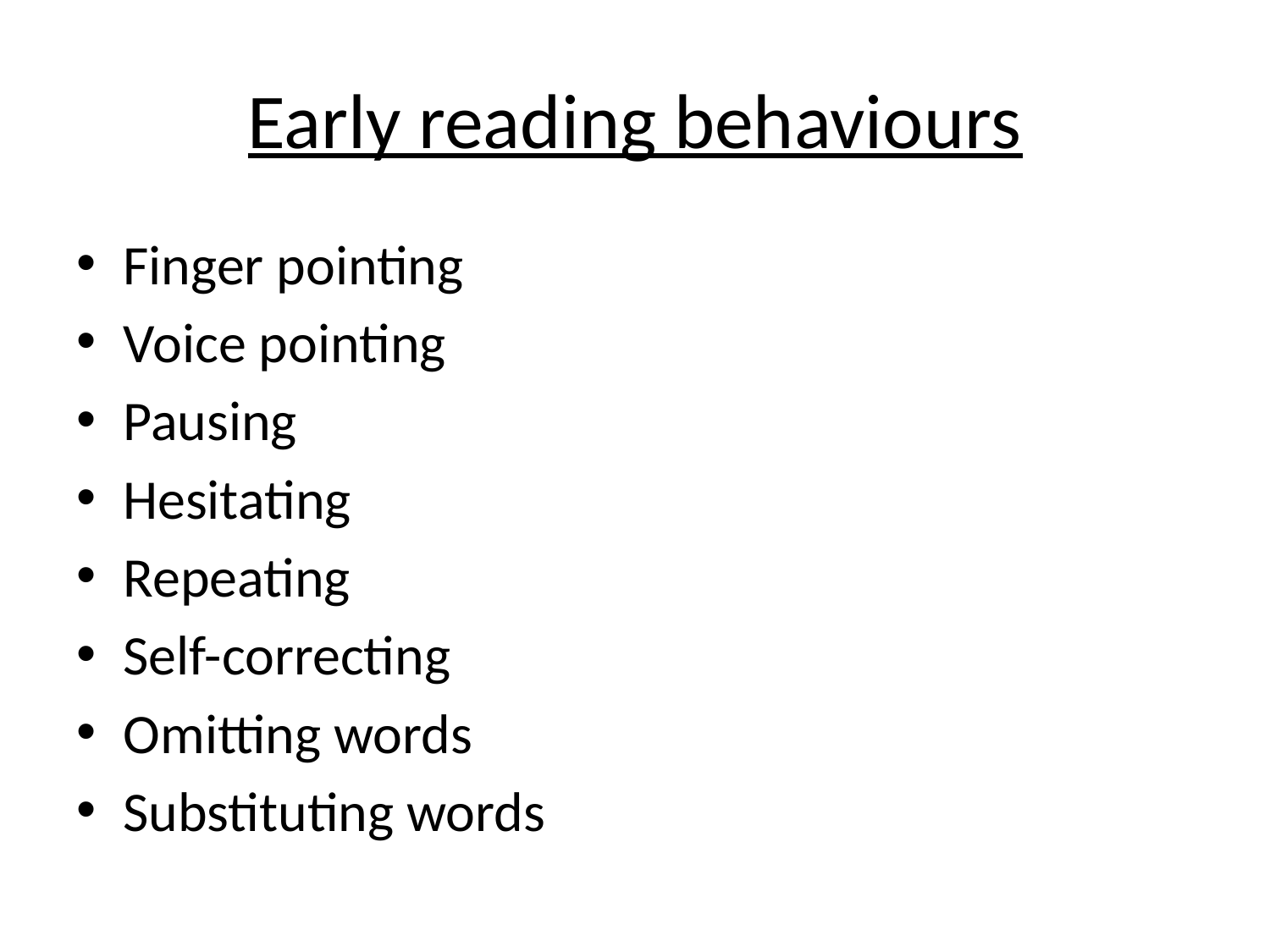

# Early reading behaviours
Finger pointing
Voice pointing
Pausing
Hesitating
Repeating
Self-correcting
Omitting words
Substituting words